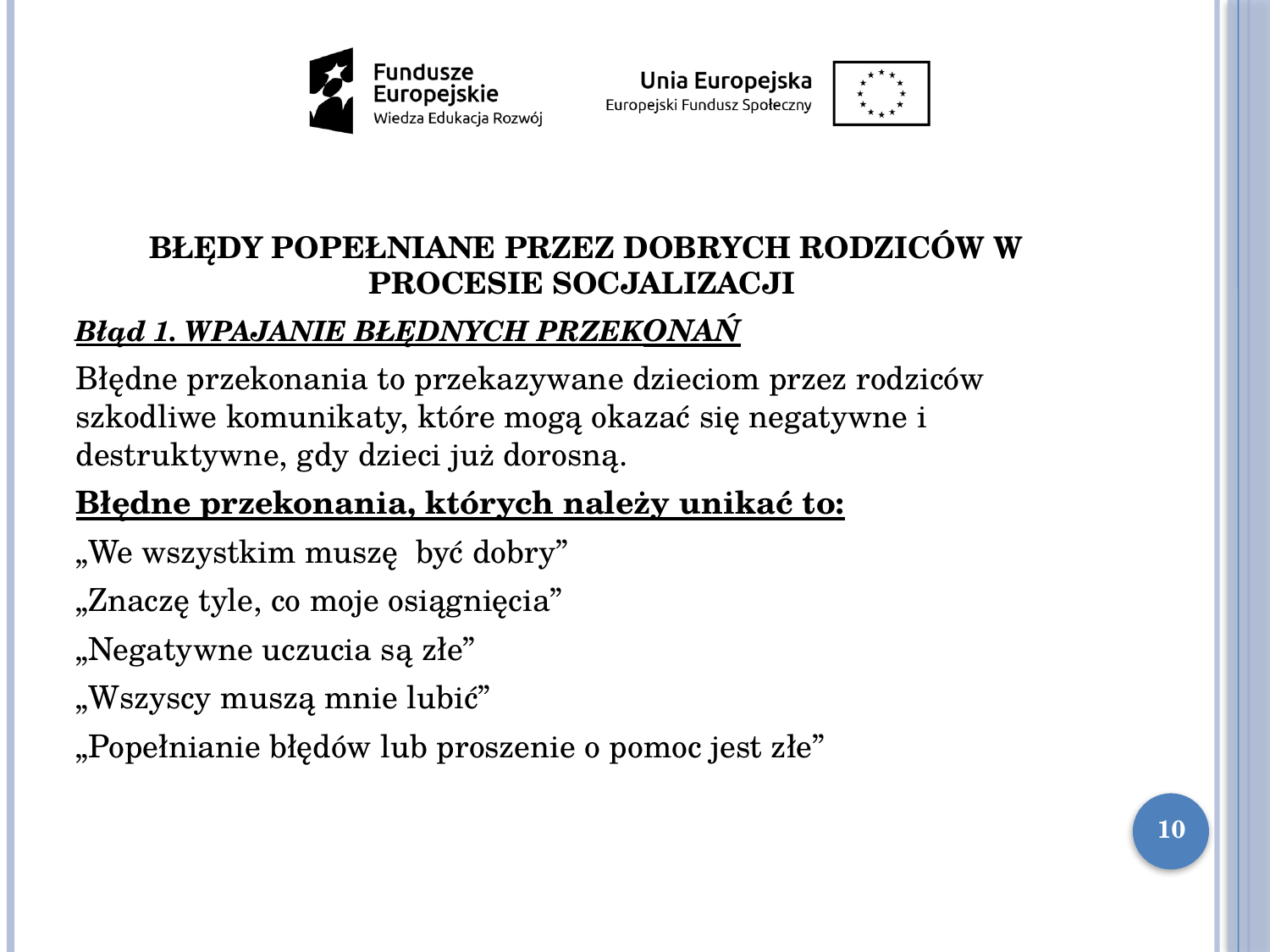

BŁĘDY POPEŁNIANE PRZEZ DOBRYCH RODZICÓW W PROCESIE SOCJALIZACJI
Błąd 1. WPAJANIE BŁĘDNYCH PRZEKONAŃ
Błędne przekonania to przekazywane dzieciom przez rodziców szkodliwe komunikaty, które mogą okazać się negatywne i destruktywne, gdy dzieci już dorosną.
Błędne przekonania, których należy unikać to:
„We wszystkim muszę  być dobry”
„Znaczę tyle, co moje osiągnięcia”
„Negatywne uczucia są złe”
„Wszyscy muszą mnie lubić”
„Popełnianie błędów lub proszenie o pomoc jest złe”

10